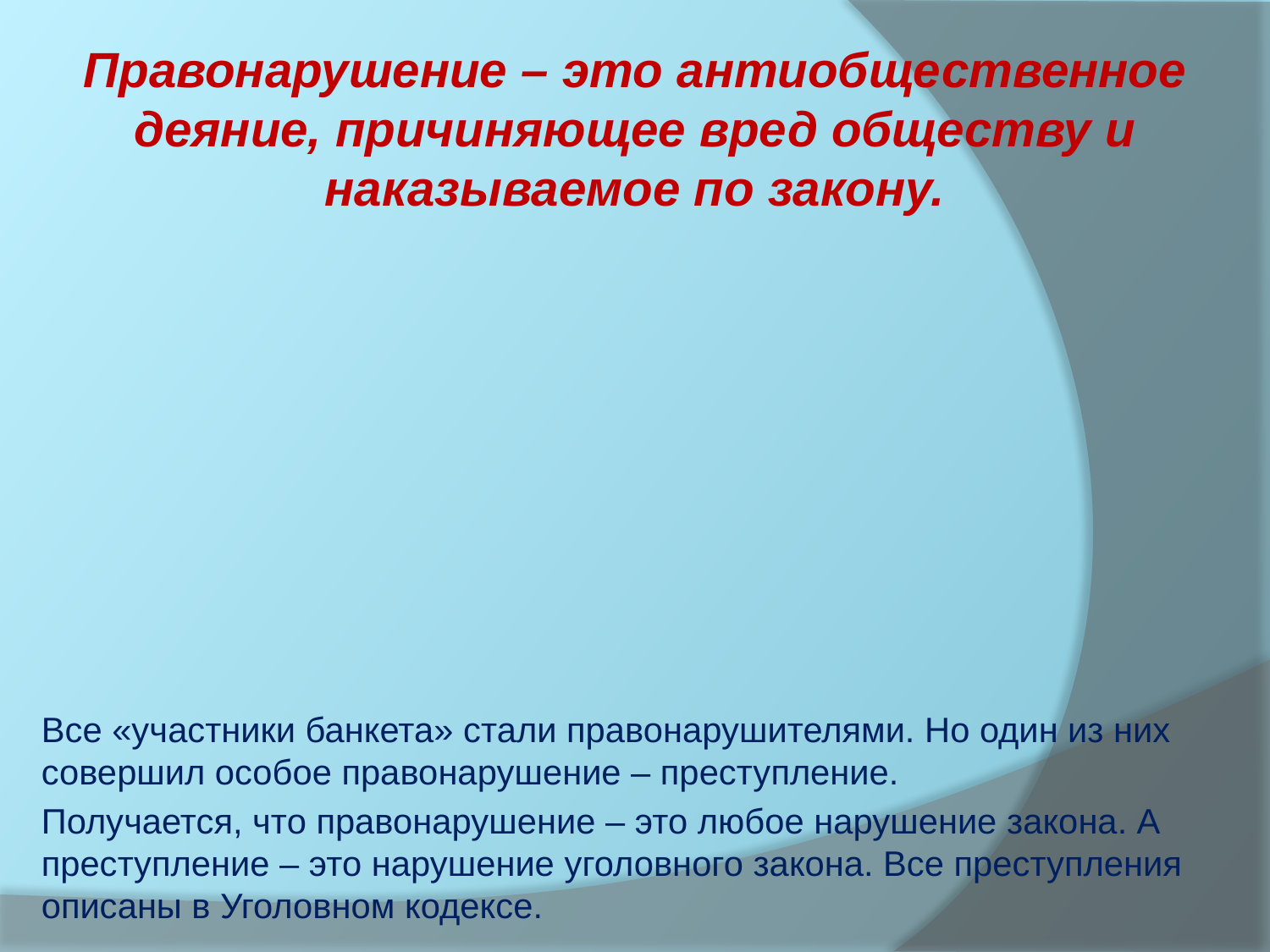

Правонарушение – это антиобщественное деяние, причиняющее вред обществу и наказываемое по закону.
Все «участники банкета» стали правонарушителями. Но один из них совершил особое правонарушение – преступление.
Получается, что правонарушение – это любое нарушение закона. А преступление – это нарушение уголовного закона. Все преступления описаны в Уголовном кодексе.